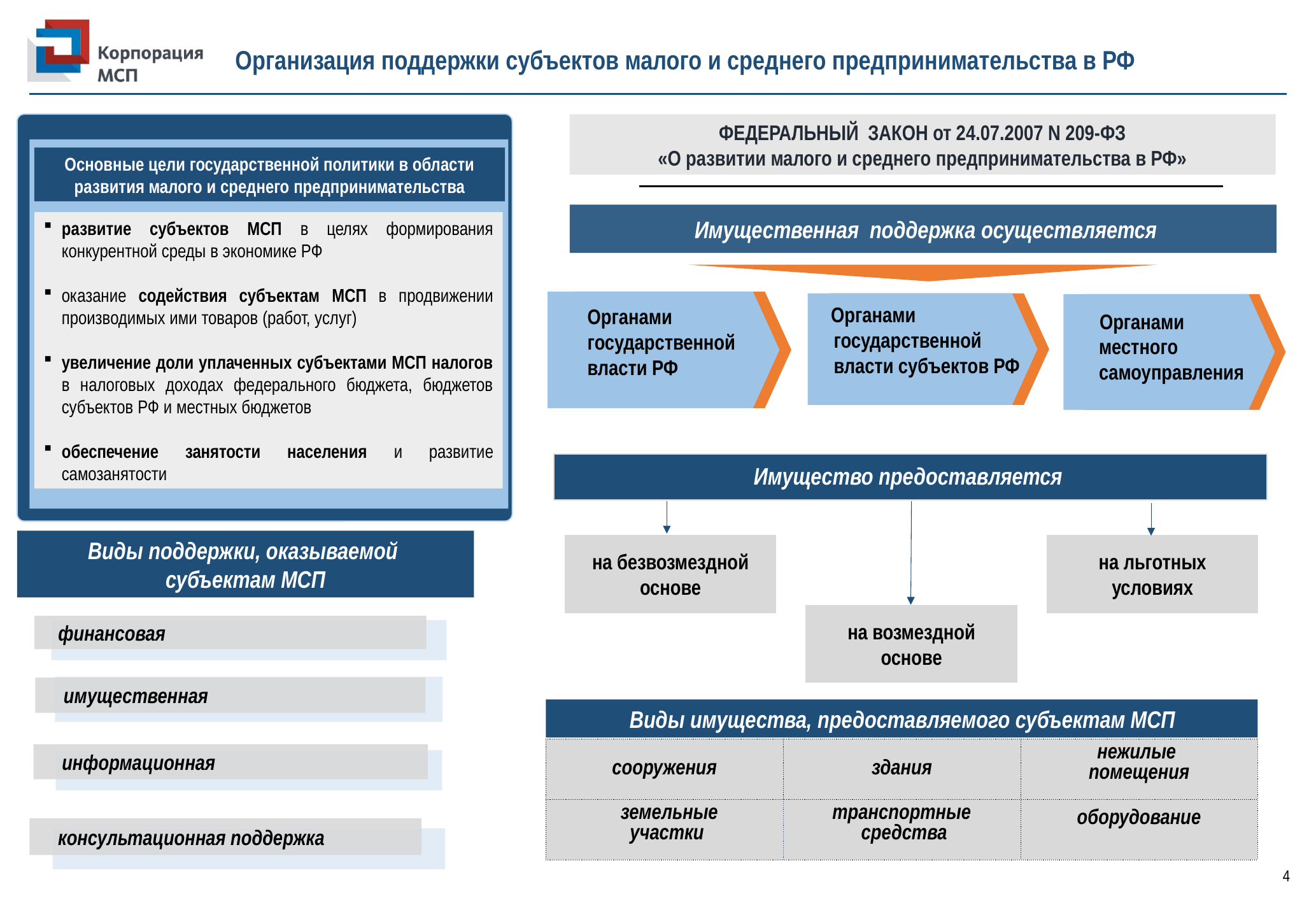

Имущественная  поддержка осуществляется
Организация поддержки субъектов малого и среднего предпринимательства в РФ

ФЕДЕРАЛЬНЫЙ  ЗАКОН от 24.07.2007 N 209-ФЗ
«О развитии малого и среднего предпринимательства в РФ»

Основные цели государственной политики в области развития малого и среднего предпринимательства

развитие субъектов МСП в целях формирования конкурентной среды в экономике РФ

оказание содействия субъектам МСП в продвижении производимых ими товаров (работ, услуг)

увеличение доли уплаченных субъектами МСП налогов в налоговых доходах федерального бюджета, бюджетов субъектов РФ и местных бюджетов

обеспечение занятости населения и развитие самозанятости

      Органами
      государственной
      власти субъектов РФ
     Органами
     государственной
     власти РФ
     Органами
    местного
    самоуправления
Имущество предоставляется

   финансовая

    имущественная

Виды поддержки, оказываемой
субъектам МСП
на льготных условиях
на безвозмездной основе

    информационная

на возмездной основе
    консультационная поддержка

 Виды имущества, предоставляемого субъектам МСП
| сооружения | здания | нежилые помещения |
| --- | --- | --- |
| земельные участки | транспортные средства | оборудование |
4